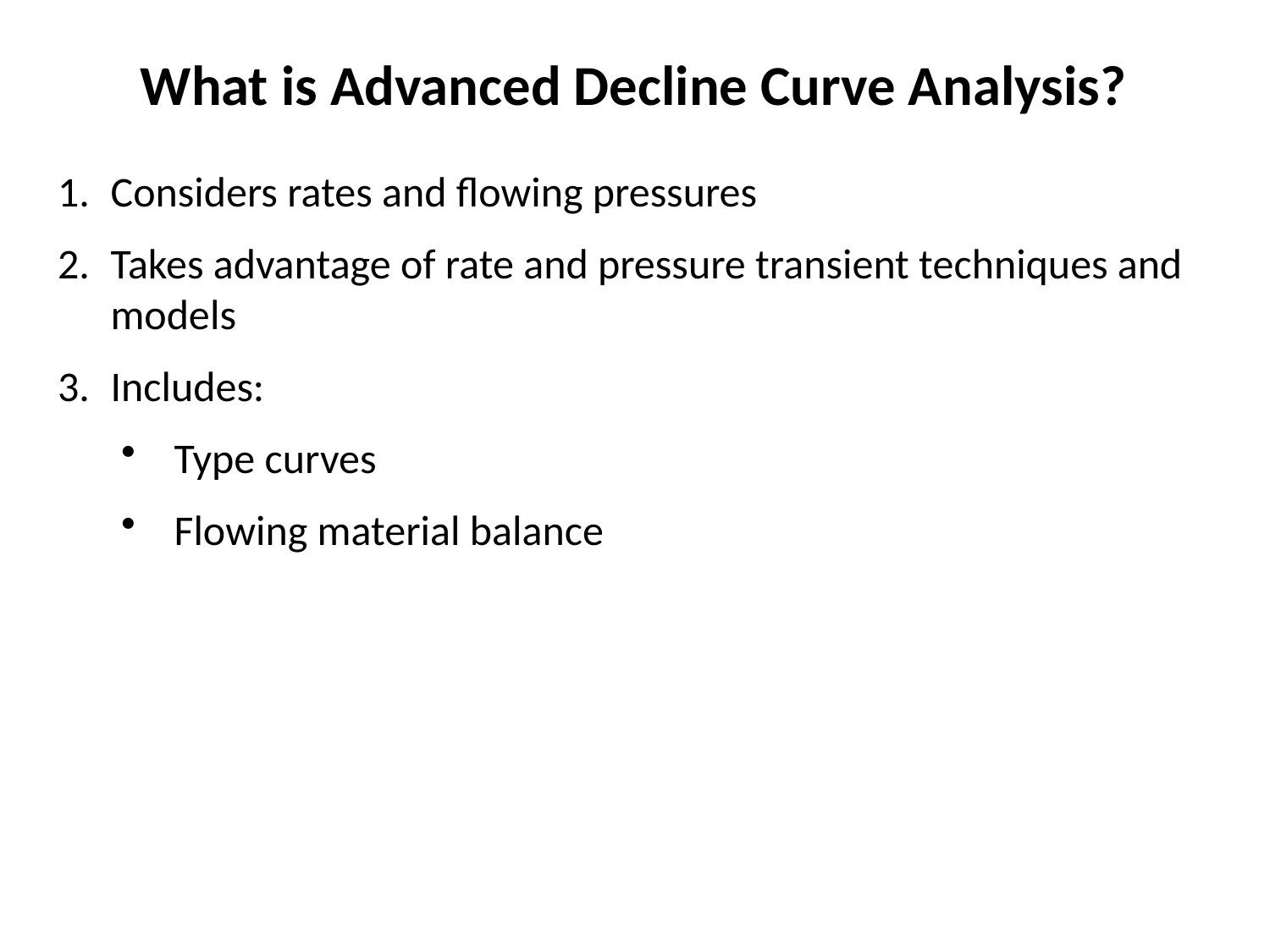

What is Advanced Decline Curve Analysis?
Considers rates and flowing pressures
Takes advantage of rate and pressure transient techniques and models
Includes:
Type curves
Flowing material balance